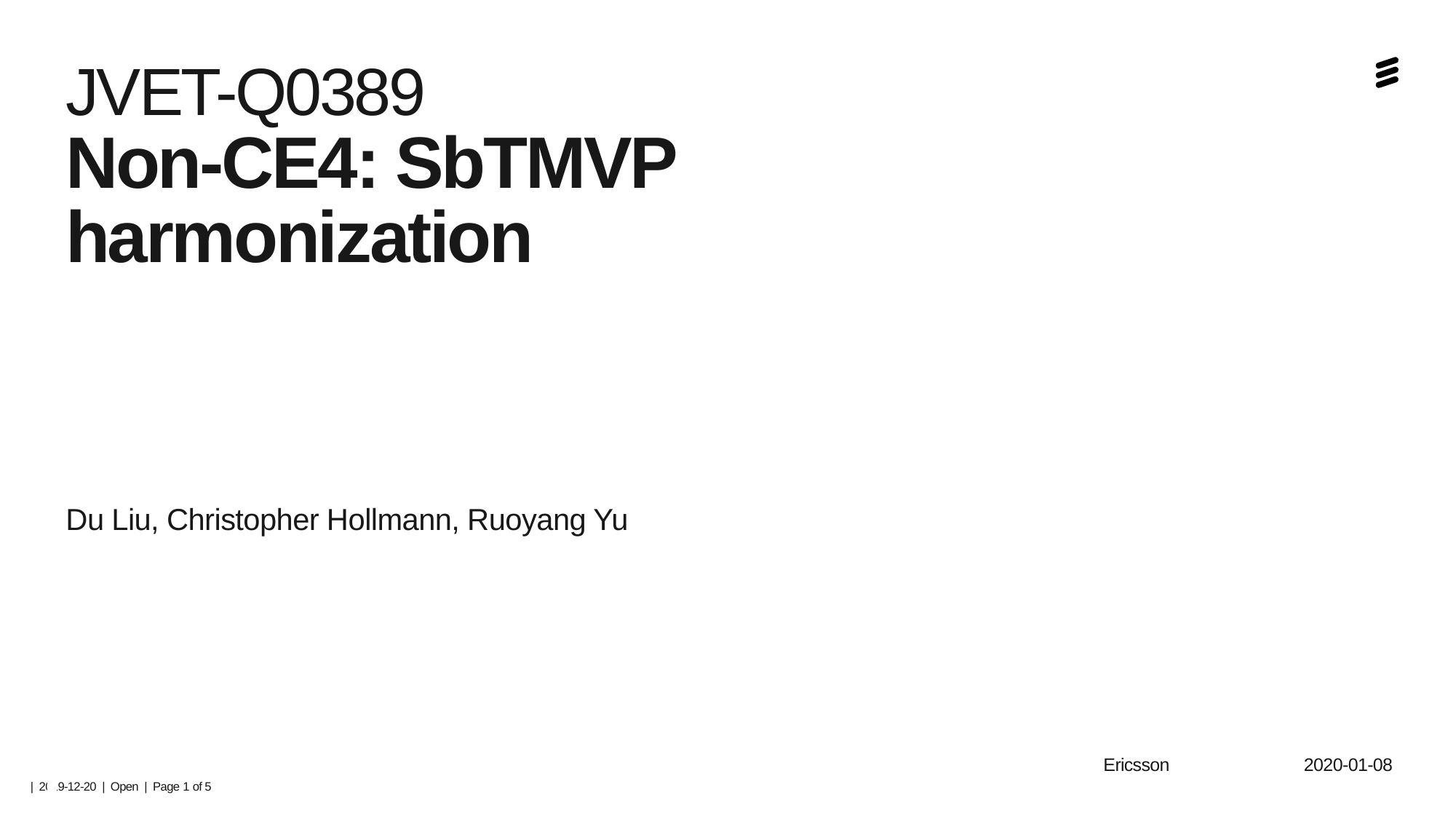

# JVET-Q0389 Non-CE4: SbTMVP harmonization
Du Liu, Christopher Hollmann, Ruoyang Yu

Ericsson
2020-01-08